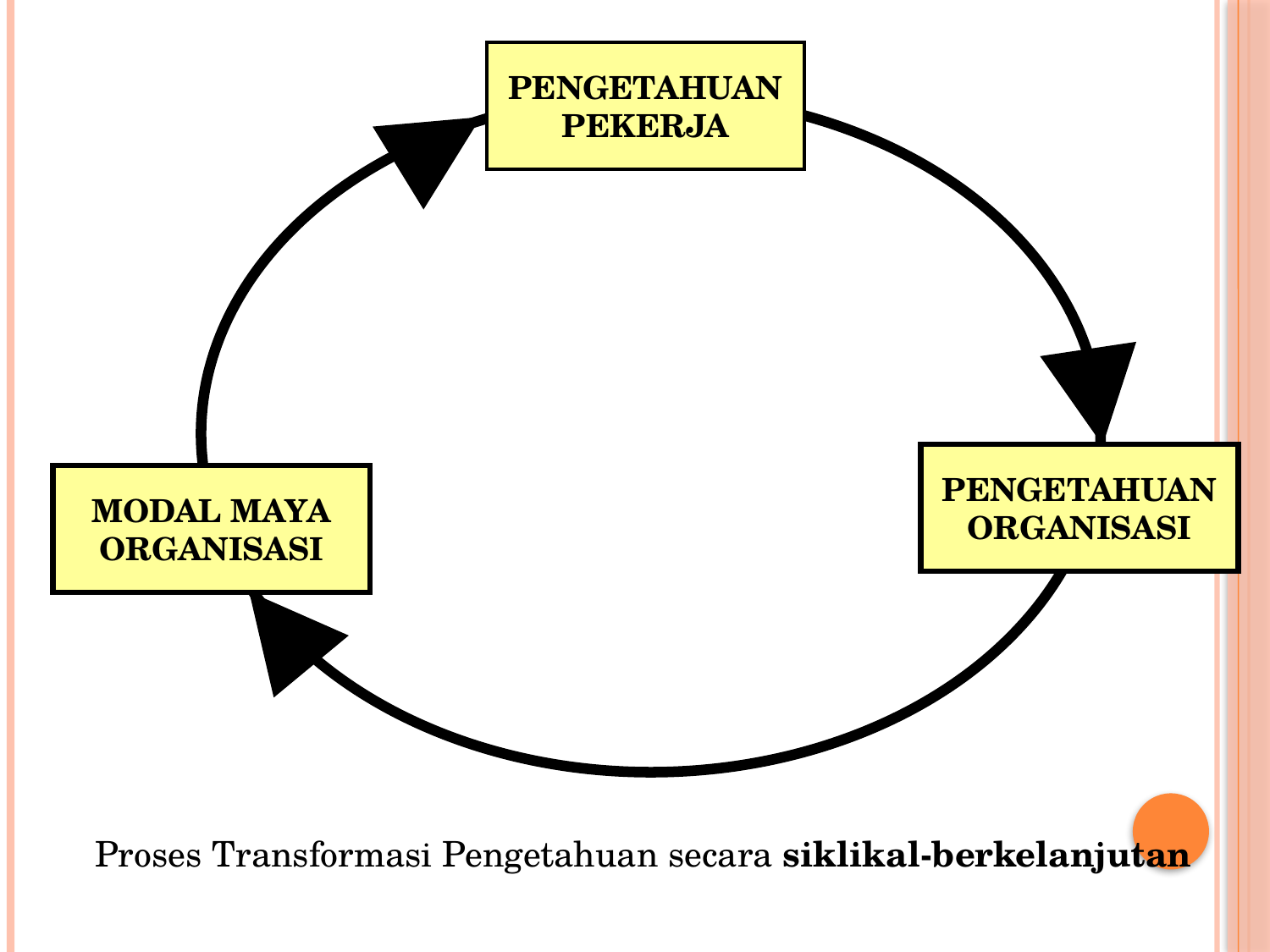

PENGETAHUAN
PEKERJA

PENGETAHUAN
ORGANISASI
MODAL MAYA
ORGANISASI

Proses Transformasi Pengetahuan secara siklikal-berkelanjutan